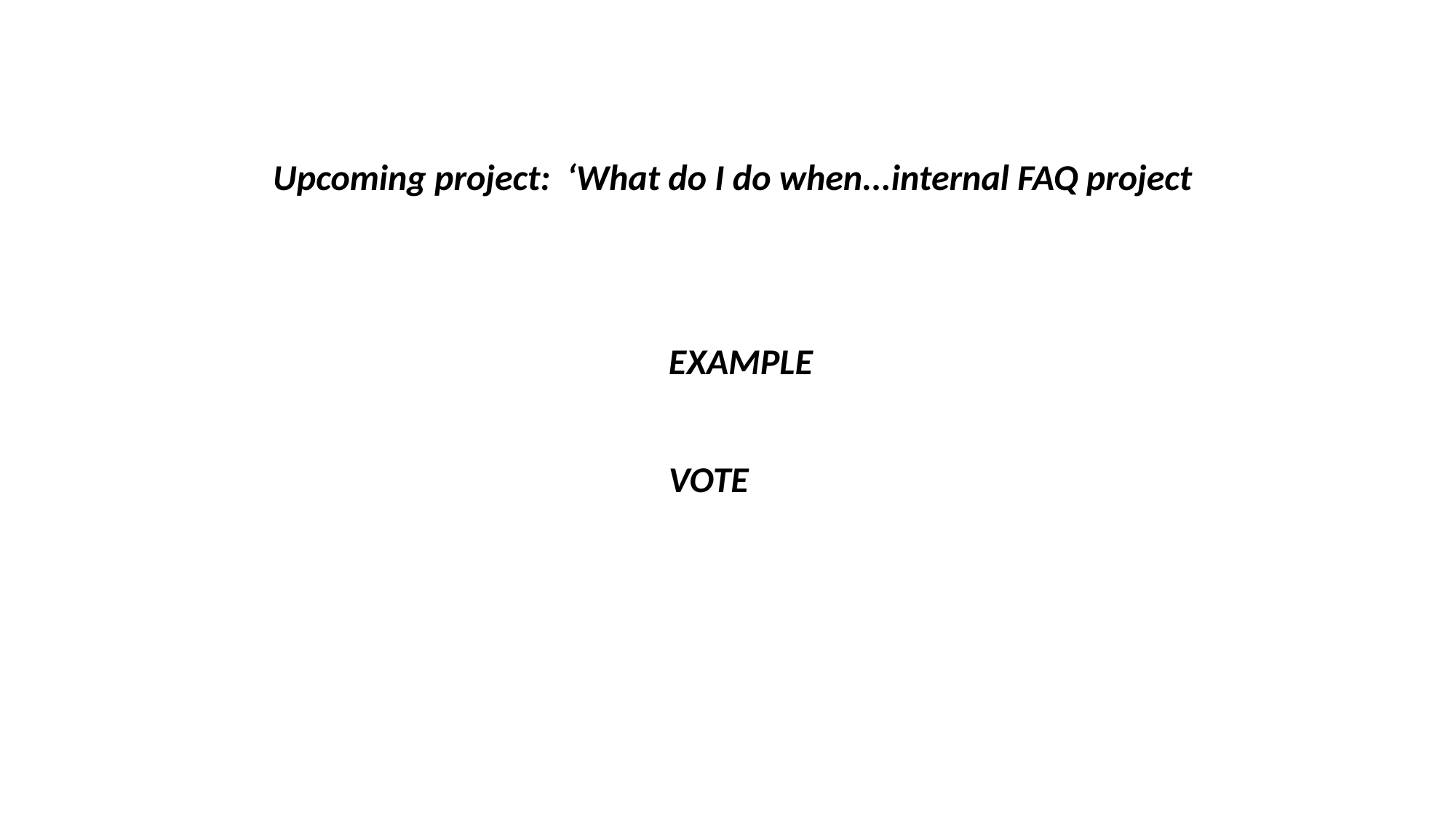

Upcoming project:  ‘What do I do when...internal FAQ project
EXAMPLE

VOTE